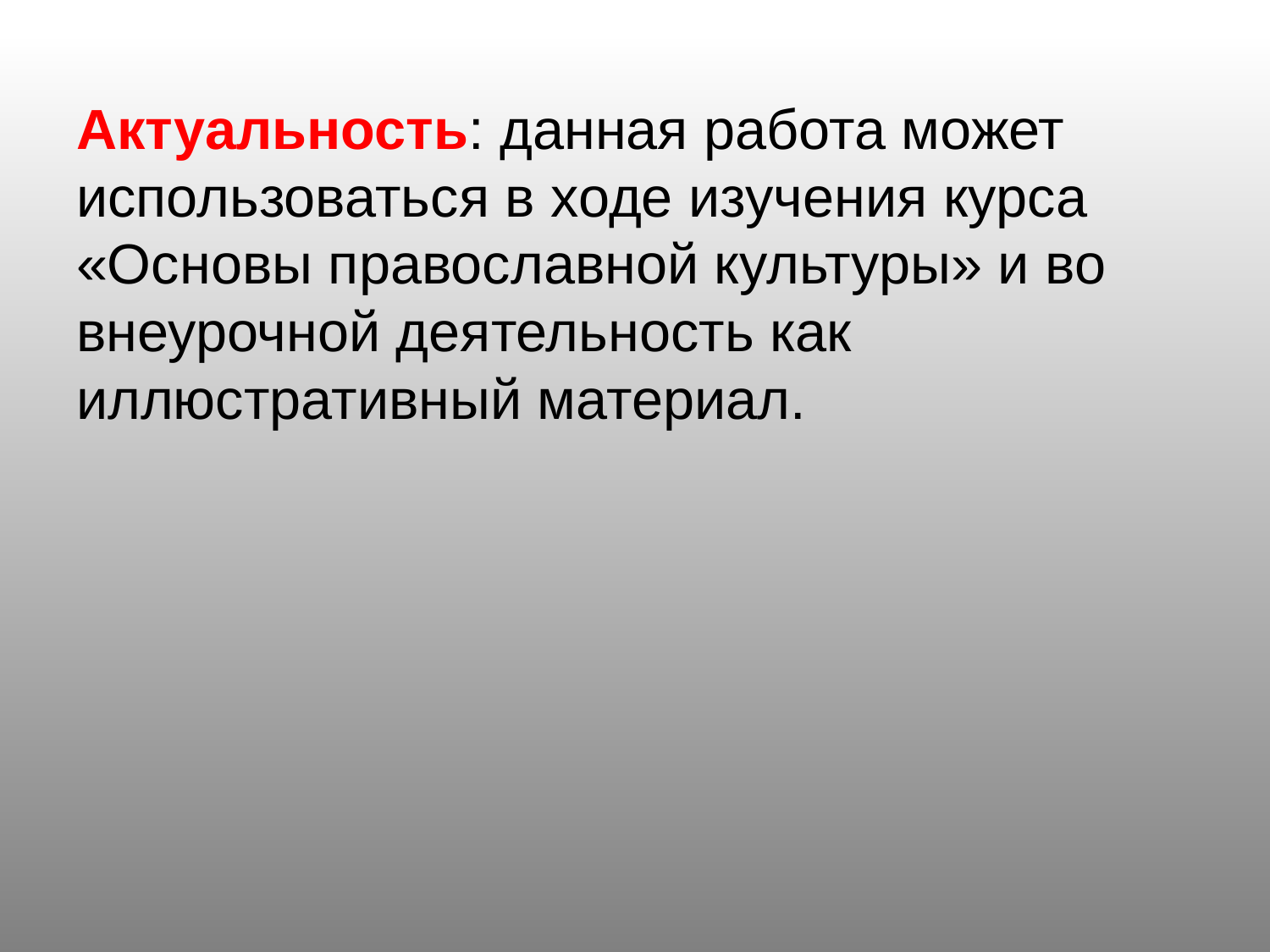

#
Актуальность: данная работа может использоваться в ходе изучения курса «Основы православной культуры» и во внеурочной деятельность как иллюстративный материал.